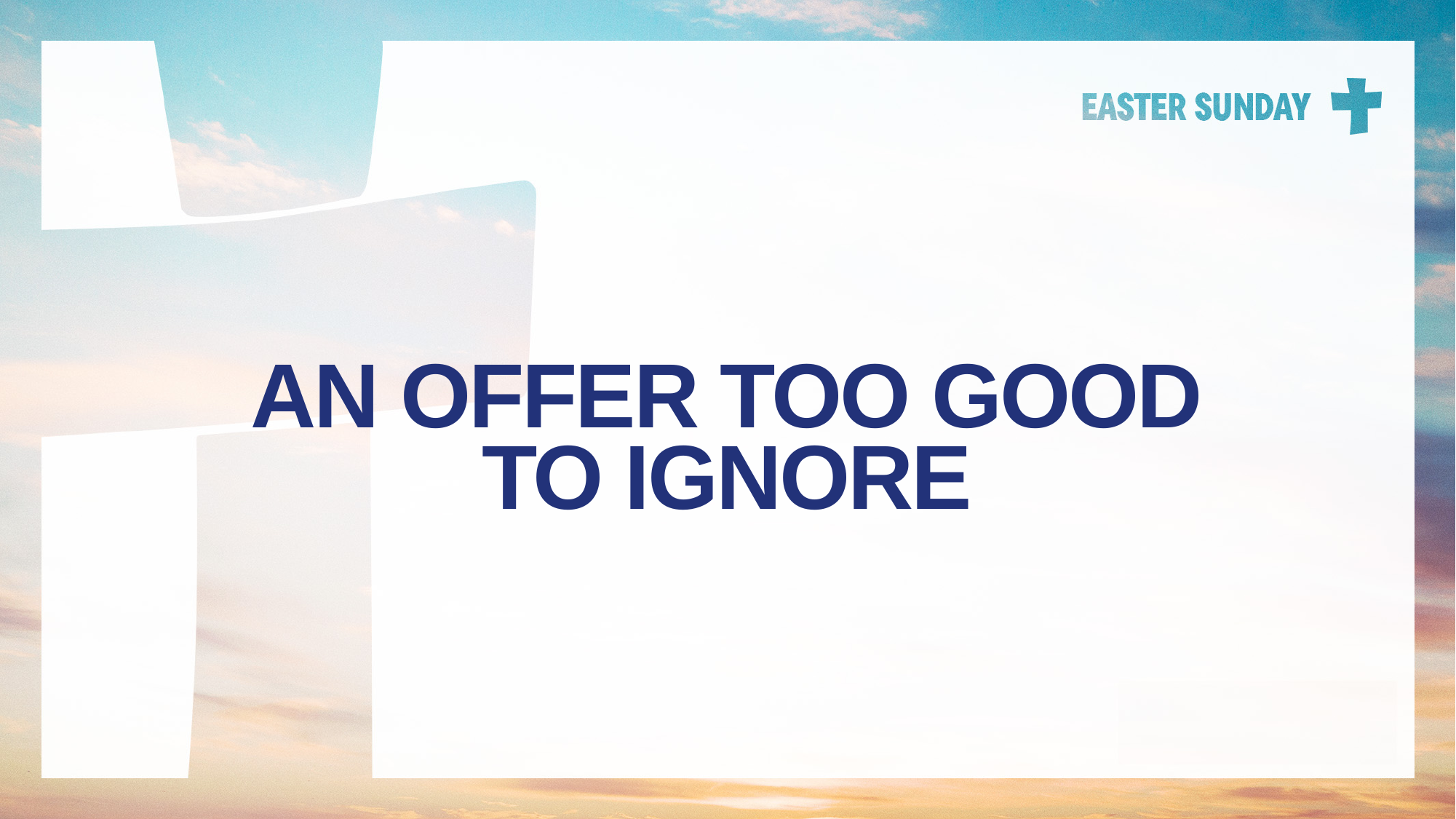

# AN OFFER TOO GOOD TO IGNORE